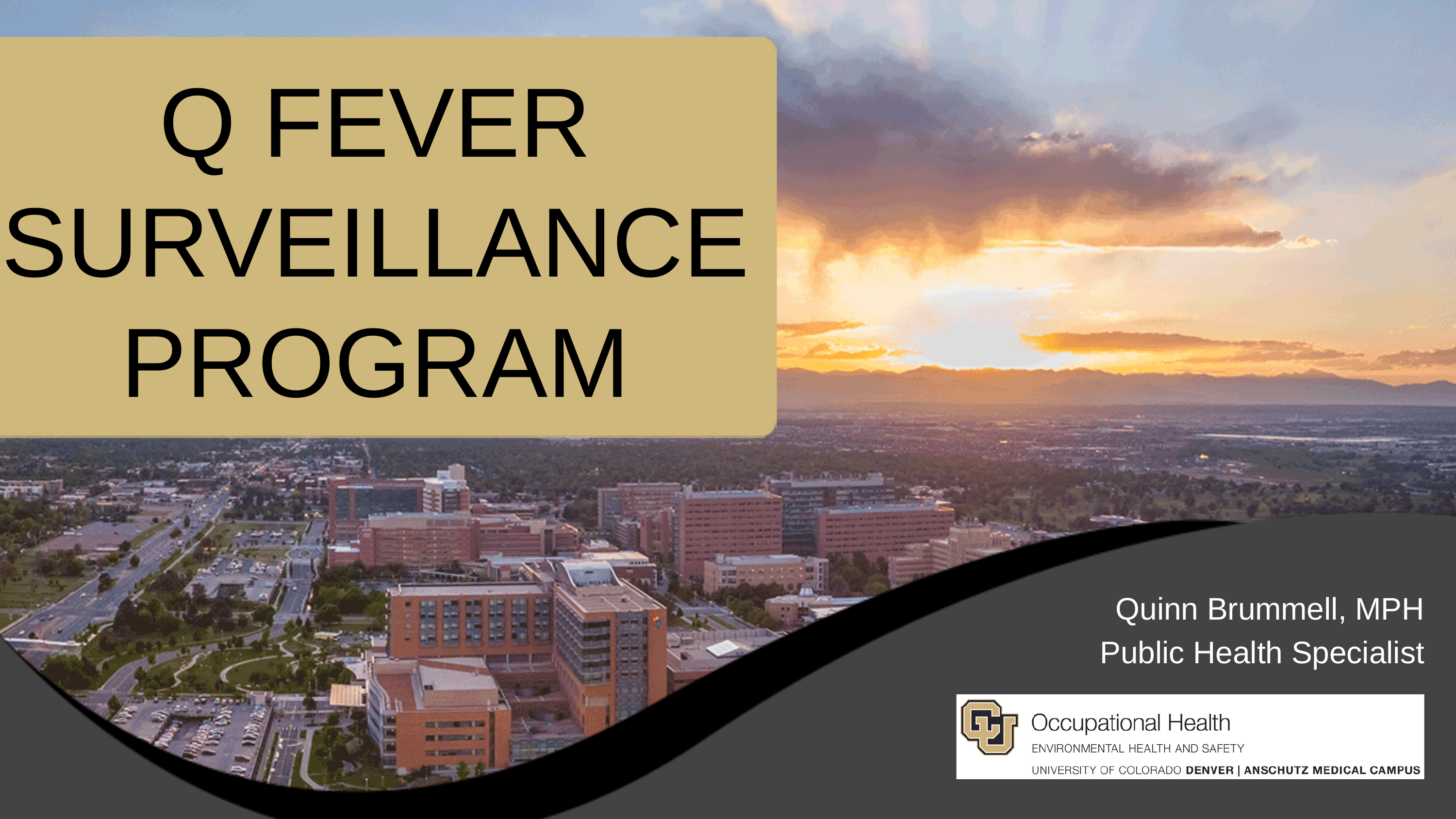

Q FEVER SURVEILLANCE PROGRAM

Quinn Brummell, MPH
Public Health Specialist